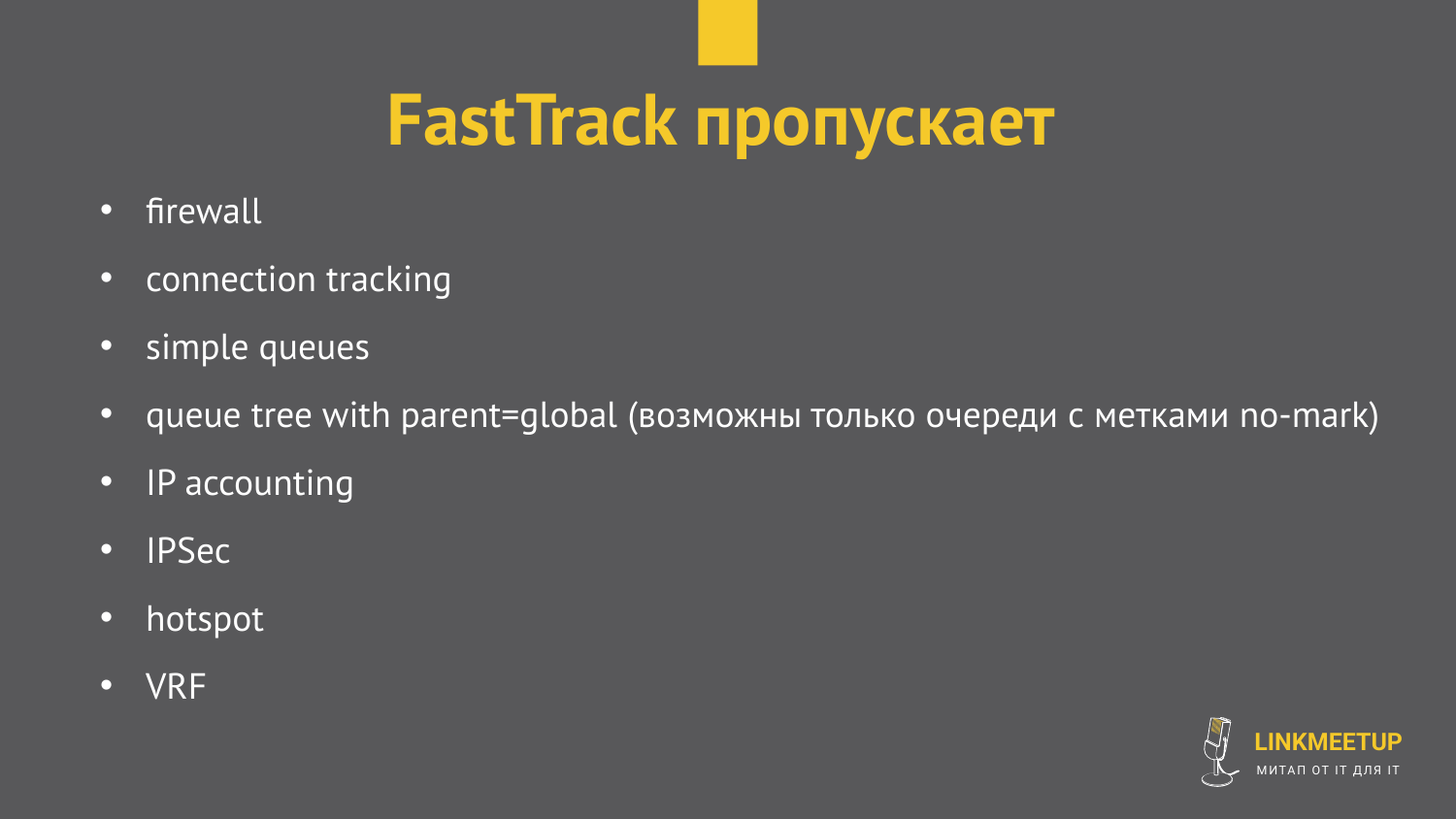

FastTrack пропускает

firewall
connection tracking
simple queues
queue tree with parent=global (возможны только очереди с метками no-mark)
IP accounting
IPSec
hotspot
VRF

LINKMEETUP
МИТАП ОТ IT ДЛЯ IT